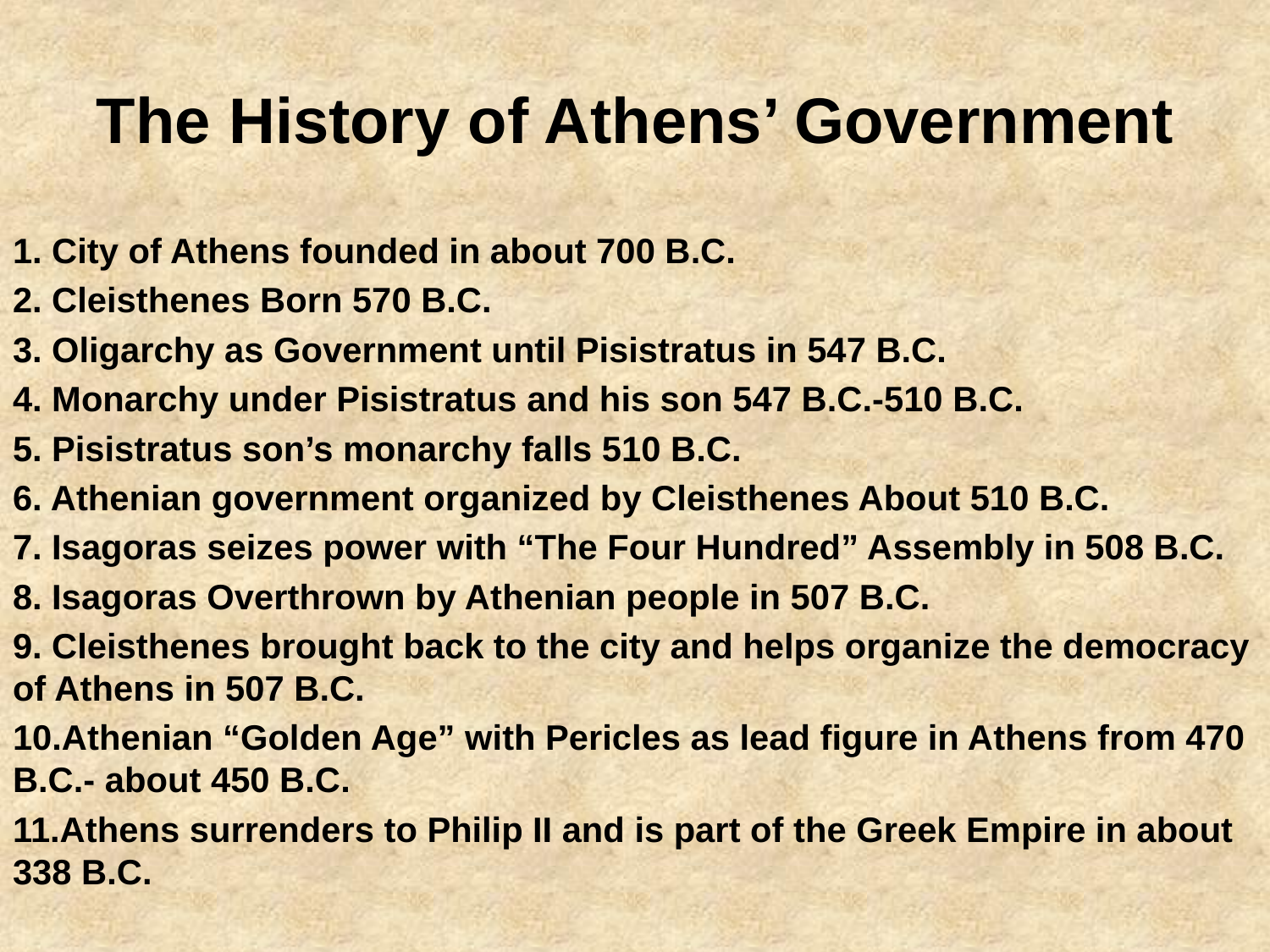

# The History of Athens’ Government
1. City of Athens founded in about 700 B.C.
2. Cleisthenes Born 570 B.C.
3. Oligarchy as Government until Pisistratus in 547 B.C.
4. Monarchy under Pisistratus and his son 547 B.C.-510 B.C.
5. Pisistratus son’s monarchy falls 510 B.C.
6. Athenian government organized by Cleisthenes About 510 B.C.
7. Isagoras seizes power with “The Four Hundred” Assembly in 508 B.C.
8. Isagoras Overthrown by Athenian people in 507 B.C.
9. Cleisthenes brought back to the city and helps organize the democracy of Athens in 507 B.C.
10.Athenian “Golden Age” with Pericles as lead figure in Athens from 470 B.C.- about 450 B.C.
11.Athens surrenders to Philip II and is part of the Greek Empire in about 338 B.C.